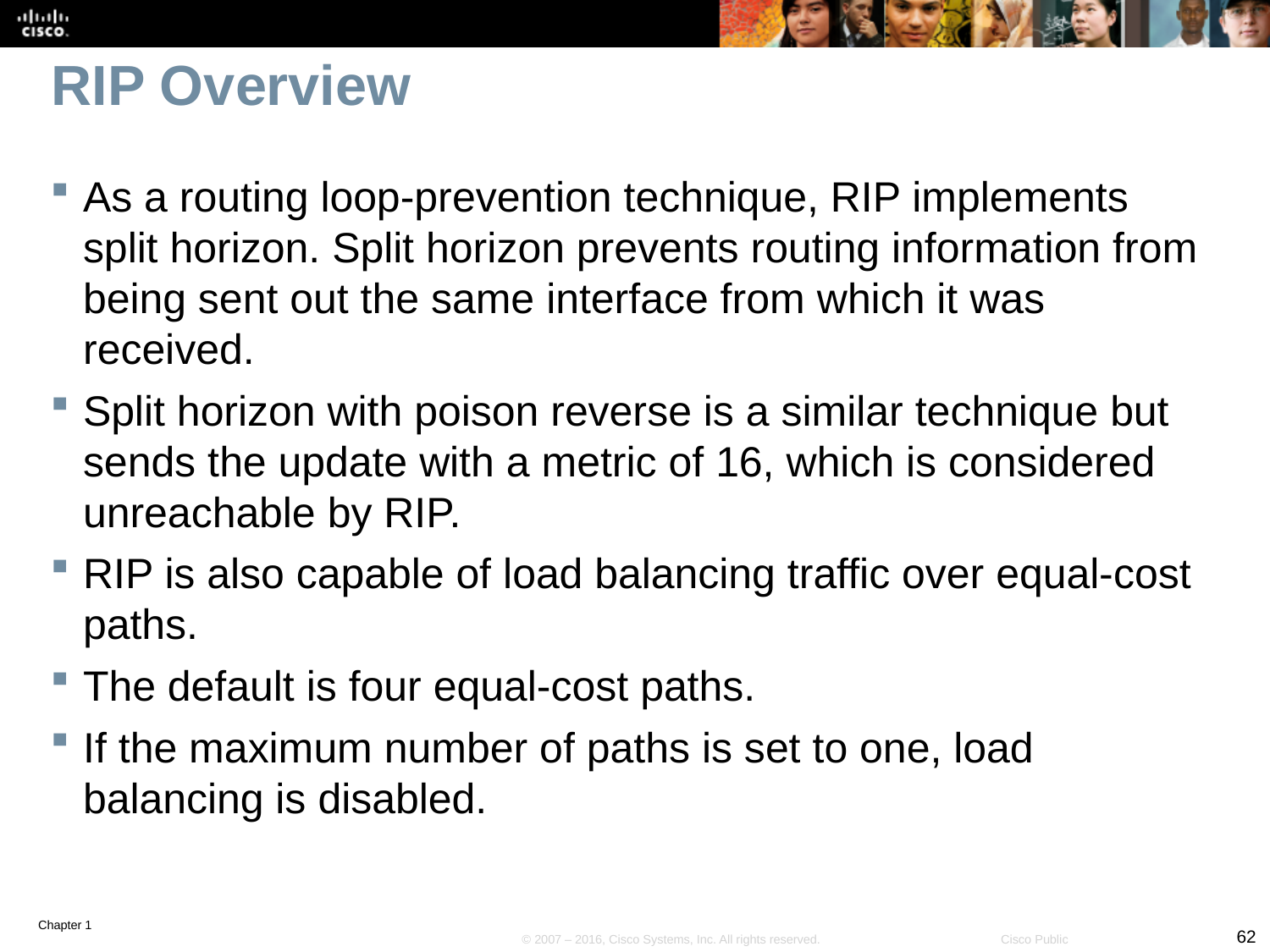

# RIP Overview
As a routing loop-prevention technique, RIP implements split horizon. Split horizon prevents routing information from being sent out the same interface from which it was received.
Split horizon with poison reverse is a similar technique but sends the update with a metric of 16, which is considered unreachable by RIP.
RIP is also capable of load balancing traffic over equal-cost paths.
The default is four equal-cost paths.
If the maximum number of paths is set to one, load balancing is disabled.